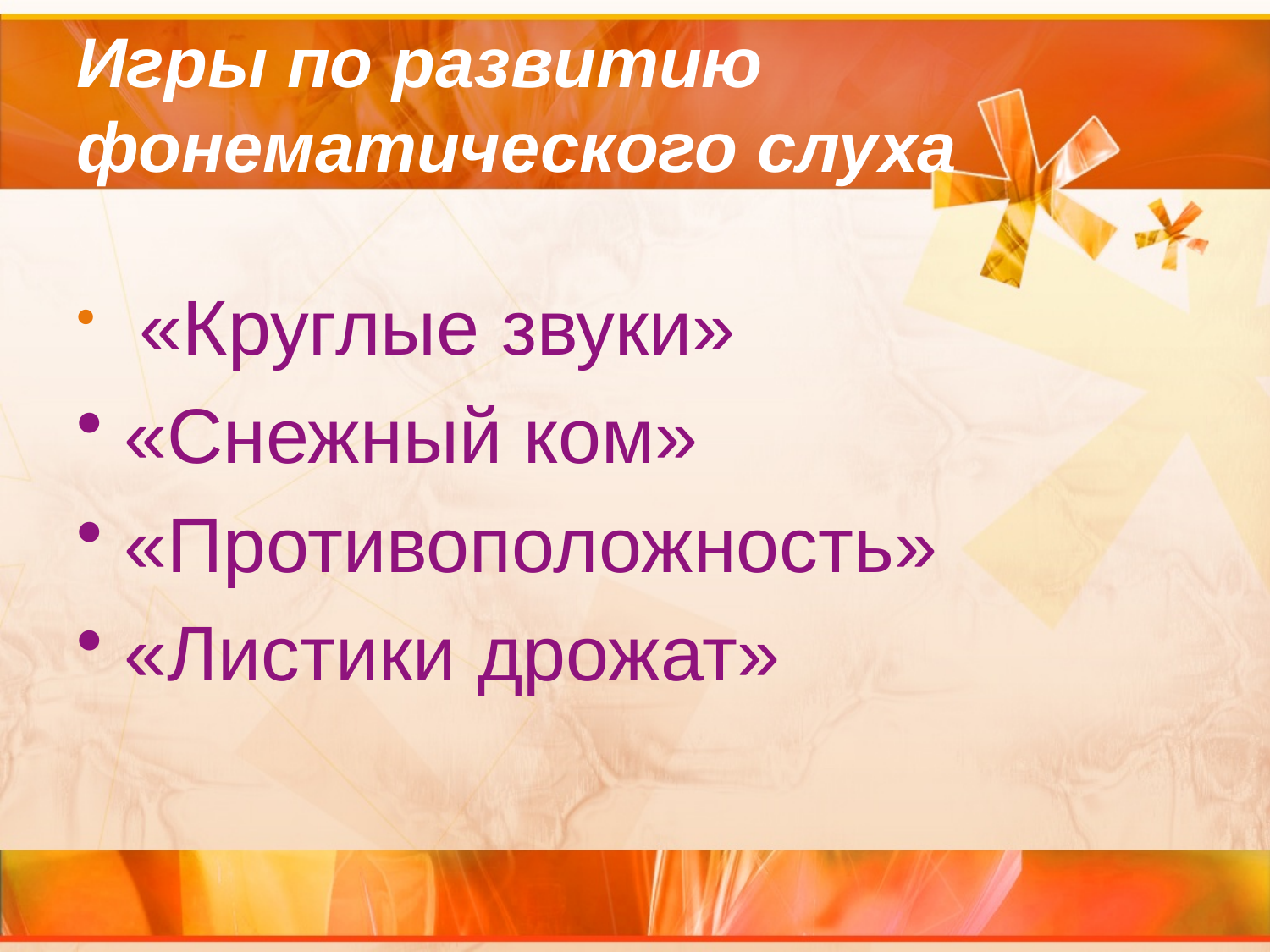

# Игры по развитию фонематического слуха
 «Круглые звуки»
«Снежный ком»
«Противоположность»
«Листики дрожат»